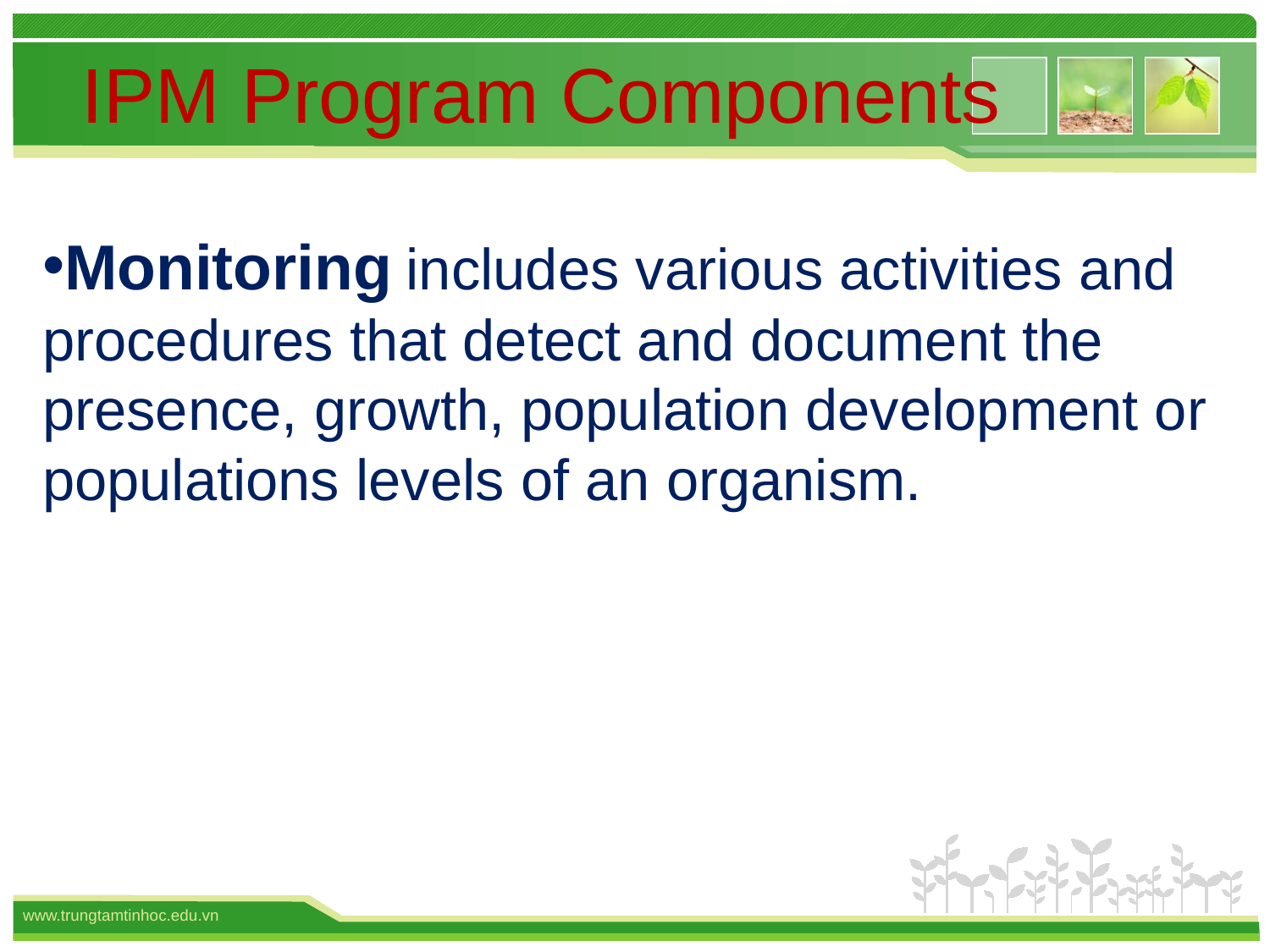

IPM Program Components
Monitoring includes various activities and procedures that detect and document the presence, growth, population development or populations levels of an organism.